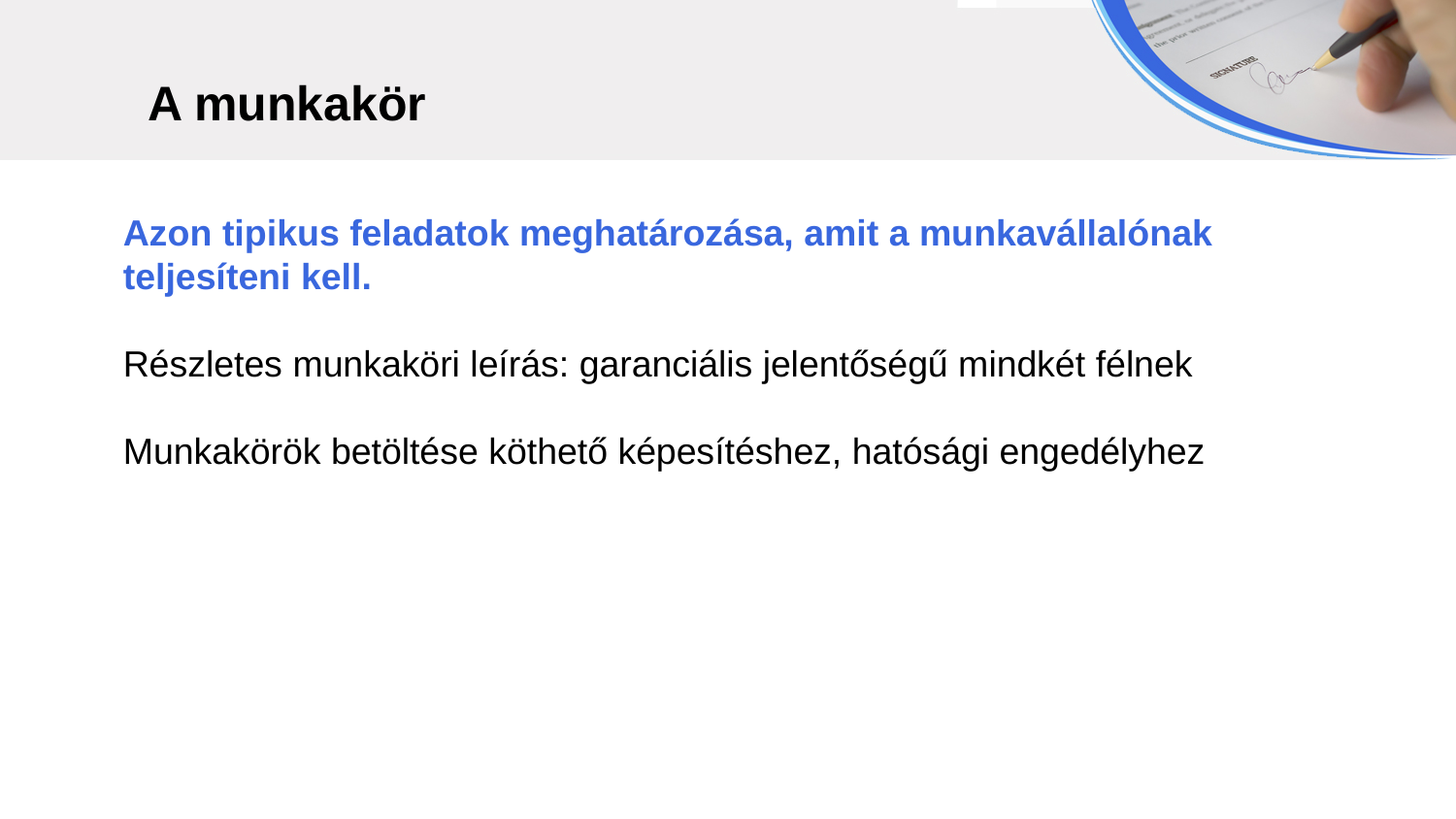

A munkakör
Azon tipikus feladatok meghatározása, amit a munkavállalónak teljesíteni kell.

Részletes munkaköri leírás: garanciális jelentőségű mindkét félnek

Munkakörök betöltése köthető képesítéshez, hatósági engedélyhez